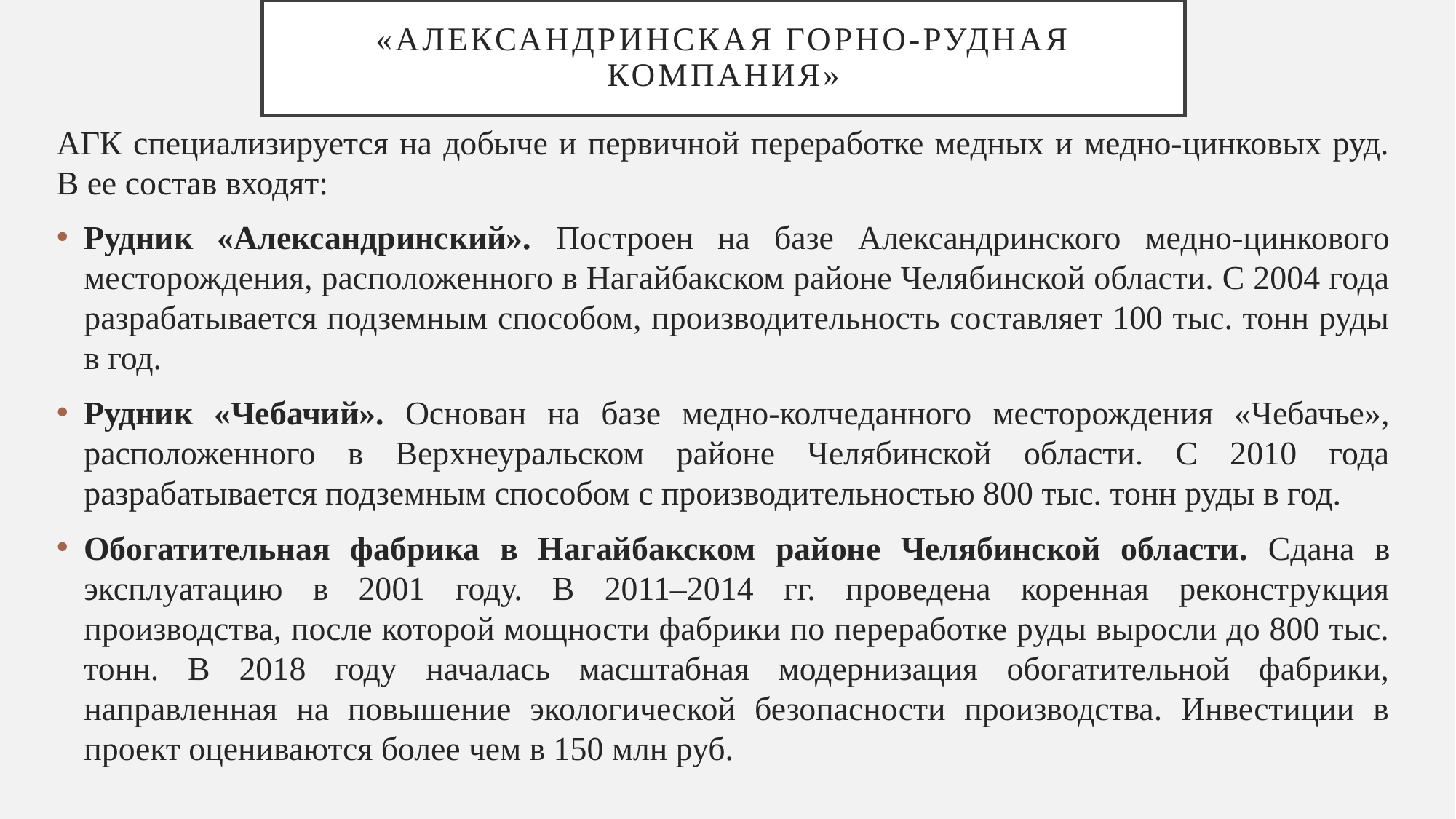

# «Александринская горно-рудная компания»
АГК специализируется на добыче и первичной переработке медных и медно-цинковых руд. В ее состав входят:
Рудник «Александринский». Построен на базе Александринского медно-цинкового месторождения, расположенного в Нагайбакском районе Челябинской области. С 2004 года разрабатывается подземным способом, производительность составляет 100 тыс. тонн руды в год.
Рудник «Чебачий». Основан на базе медно-колчеданного месторождения «Чебачье», расположенного в Верхнеуральском районе Челябинской области. С 2010 года разрабатывается подземным способом с производительностью 800 тыс. тонн руды в год.
Обогатительная фабрика в Нагайбакском районе Челябинской области. Сдана в эксплуатацию в 2001 году. В 2011–2014 гг. проведена коренная реконструкция производства, после которой мощности фабрики по переработке руды выросли до 800 тыс. тонн. В 2018 году началась масштабная модернизация обогатительной фабрики, направленная на повышение экологической безопасности производства. Инвестиции в проект оцениваются более чем в 150 млн руб.